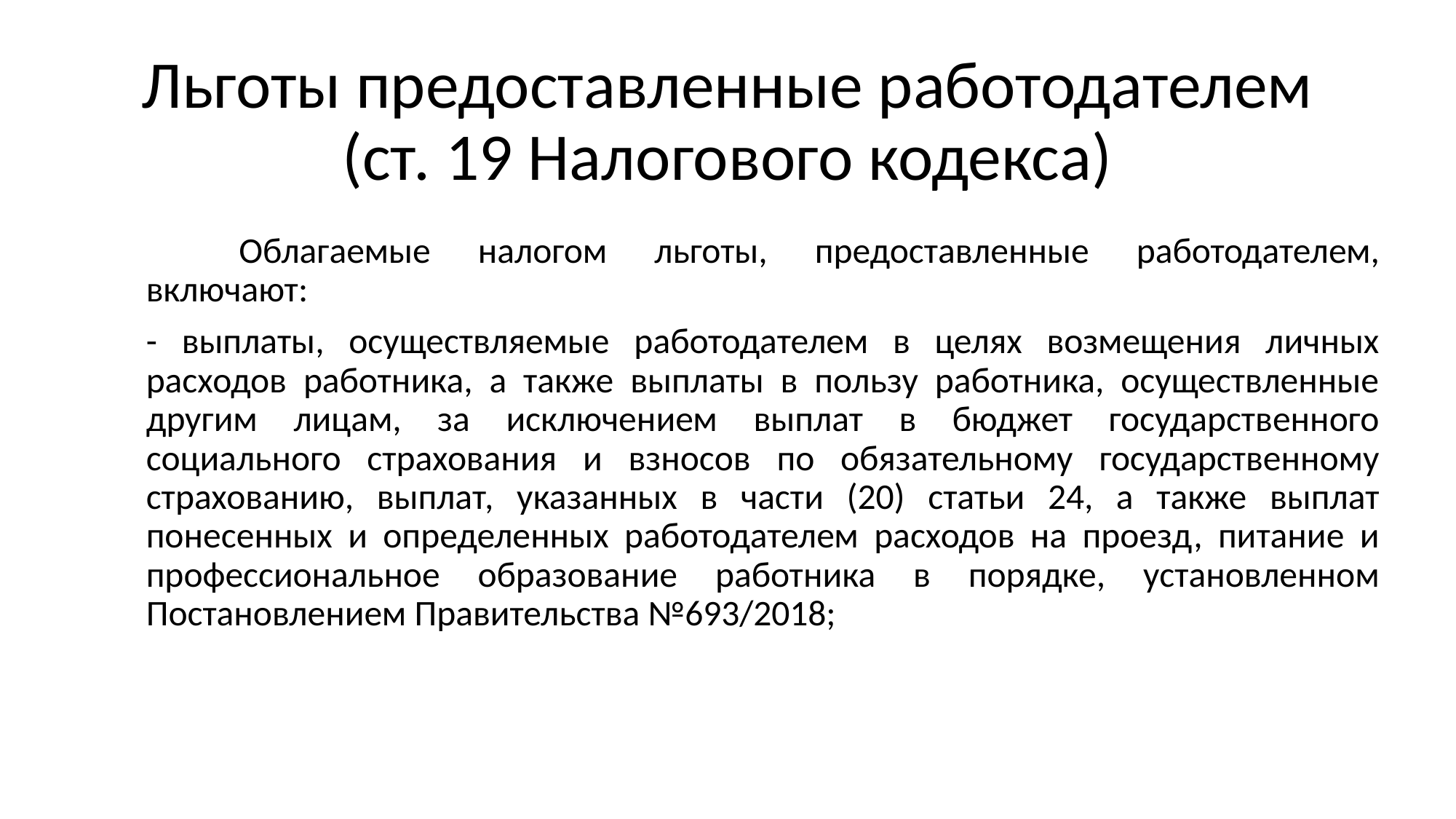

# Льготы предоставленные работодателем (ст. 19 Налогового кодекса)
	Облагаемые налогом льготы, предоставленные работодателем, включают:
- выплаты, осуществляемые работодателем в целях возмещения личных расходов работника, а также выплаты в пользу работника, осуществленные другим лицам, за исключением выплат в бюджет государственного социального страхования и взносов по обязательному государственному страхованию, выплат, указанных в части (20) статьи 24, а также выплат понесенных и определенных работодателем расходов на проезд, питание и профессиональное образование работника в порядке, установленном Постановлением Правительства №693/2018;